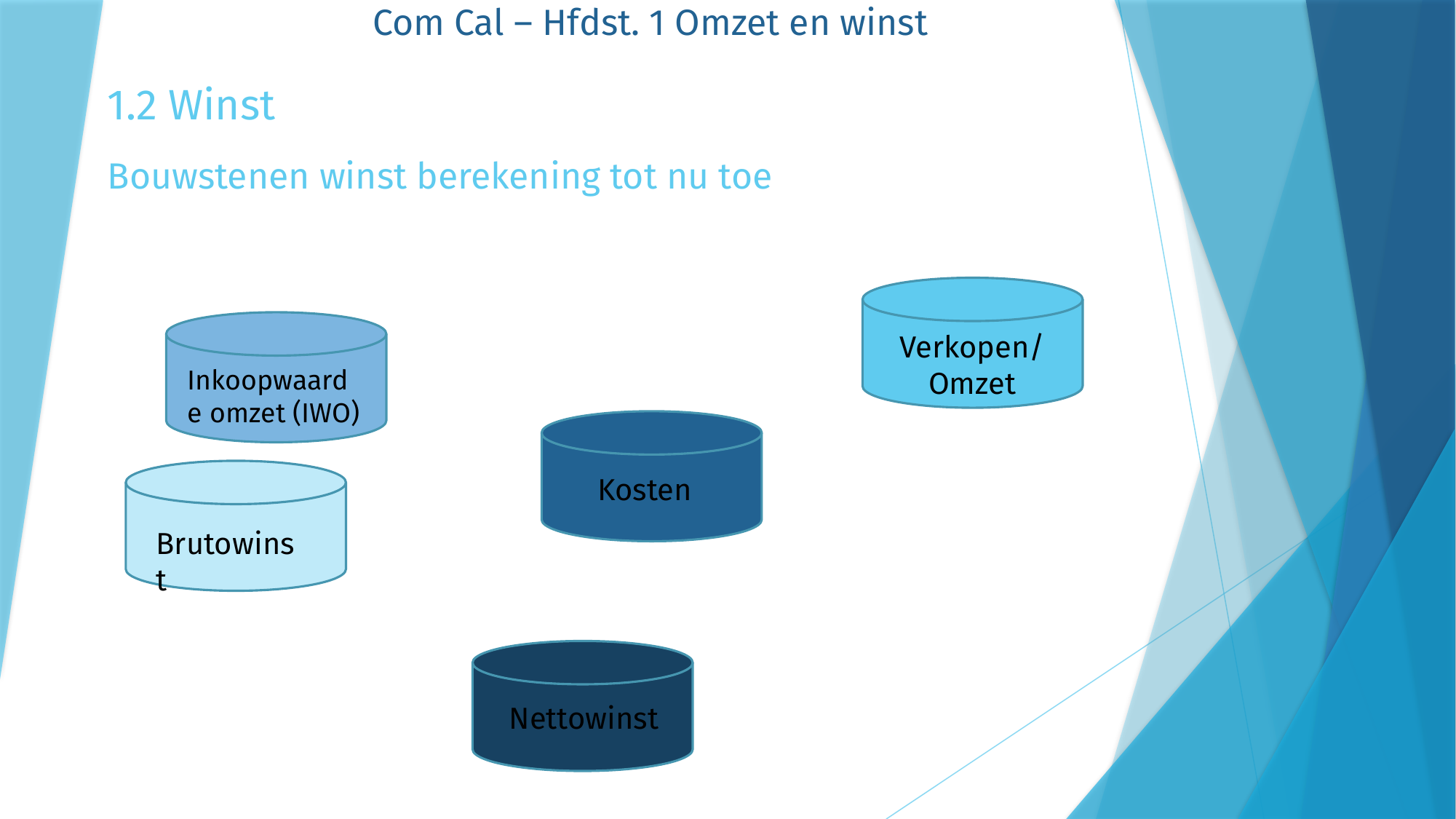

Com Cal – Hfdst. 1 Omzet en winst
1.2 Winst
Bouwstenen winst berekening tot nu toe

Verkopen/Omzet
Inkoopwaarde omzet (IWO)

Kosten
Brutowinst

Nettowinst